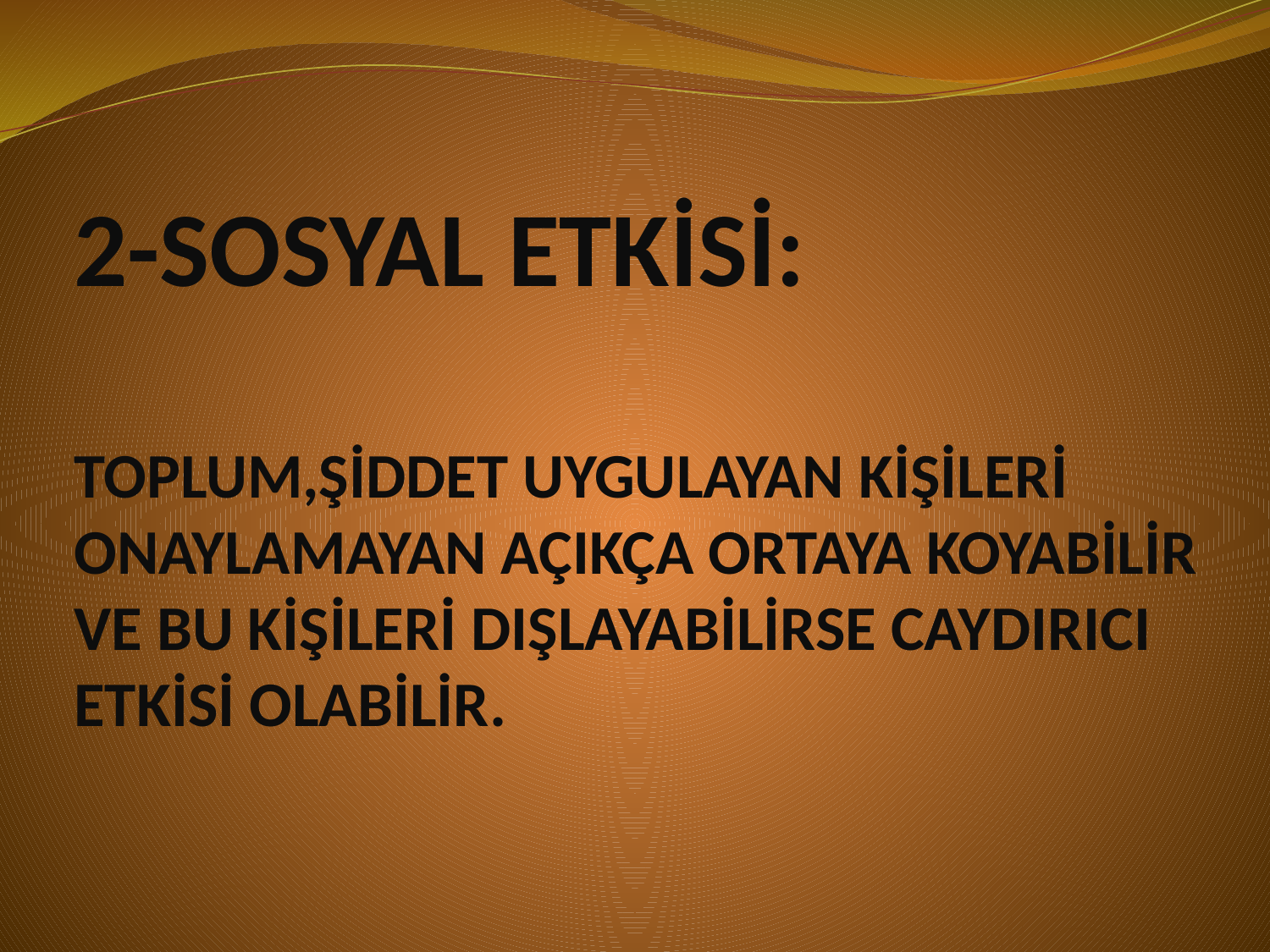

# 2-SOSYAL ETKİSİ: TOPLUM,ŞİDDET UYGULAYAN KİŞİLERİ ONAYLAMAYAN AÇIKÇA ORTAYA KOYABİLİR VE BU KİŞİLERİ DIŞLAYABİLİRSE CAYDIRICI ETKİSİ OLABİLİR.